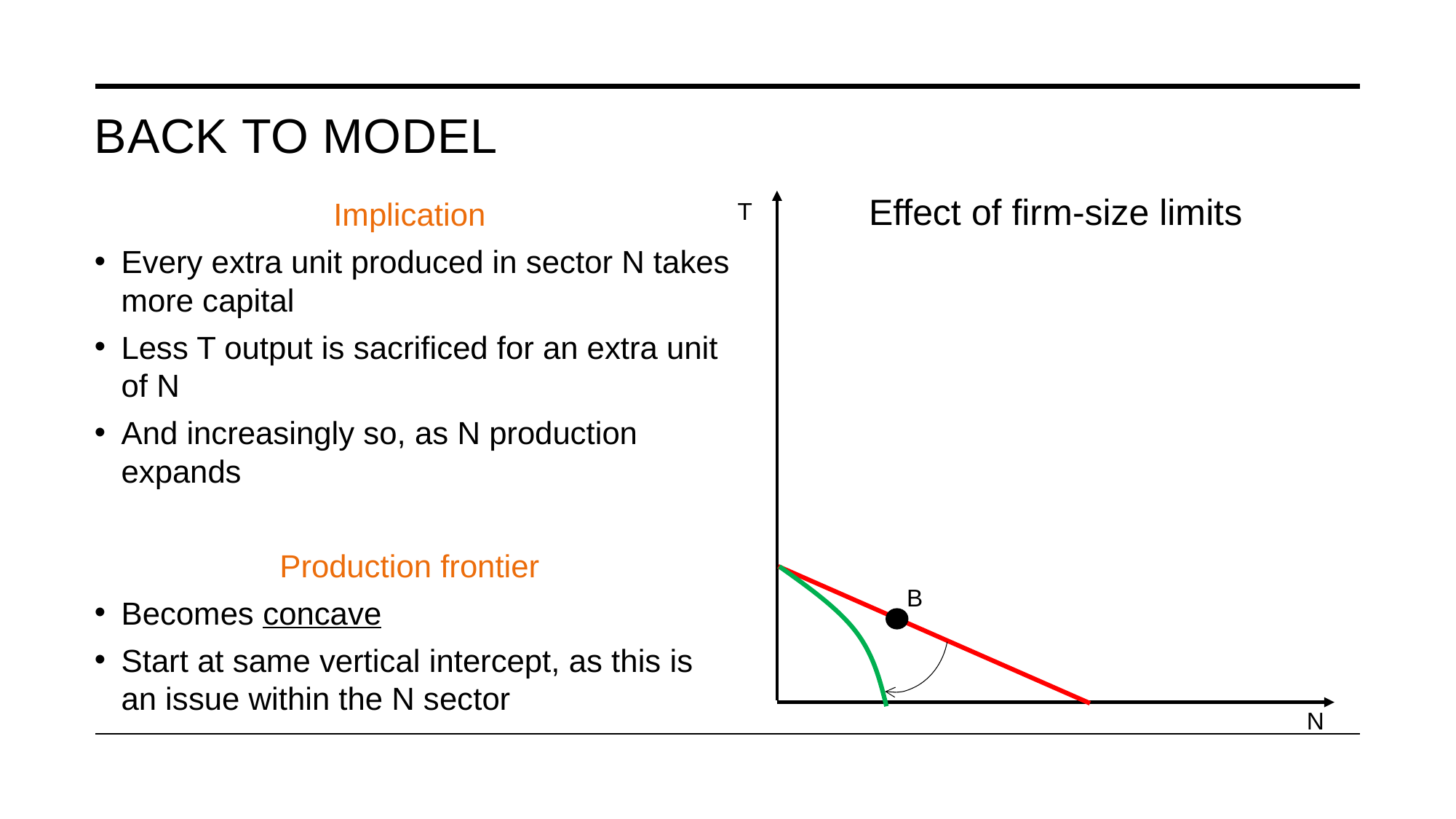

# Back to model
Effect of firm-size limits
T
N
B

Implication
Every extra unit produced in sector N takes more capital
Less T output is sacrificed for an extra unit of N
And increasingly so, as N production expands

Production frontier
Becomes concave
Start at same vertical intercept, as this is an issue within the N sector